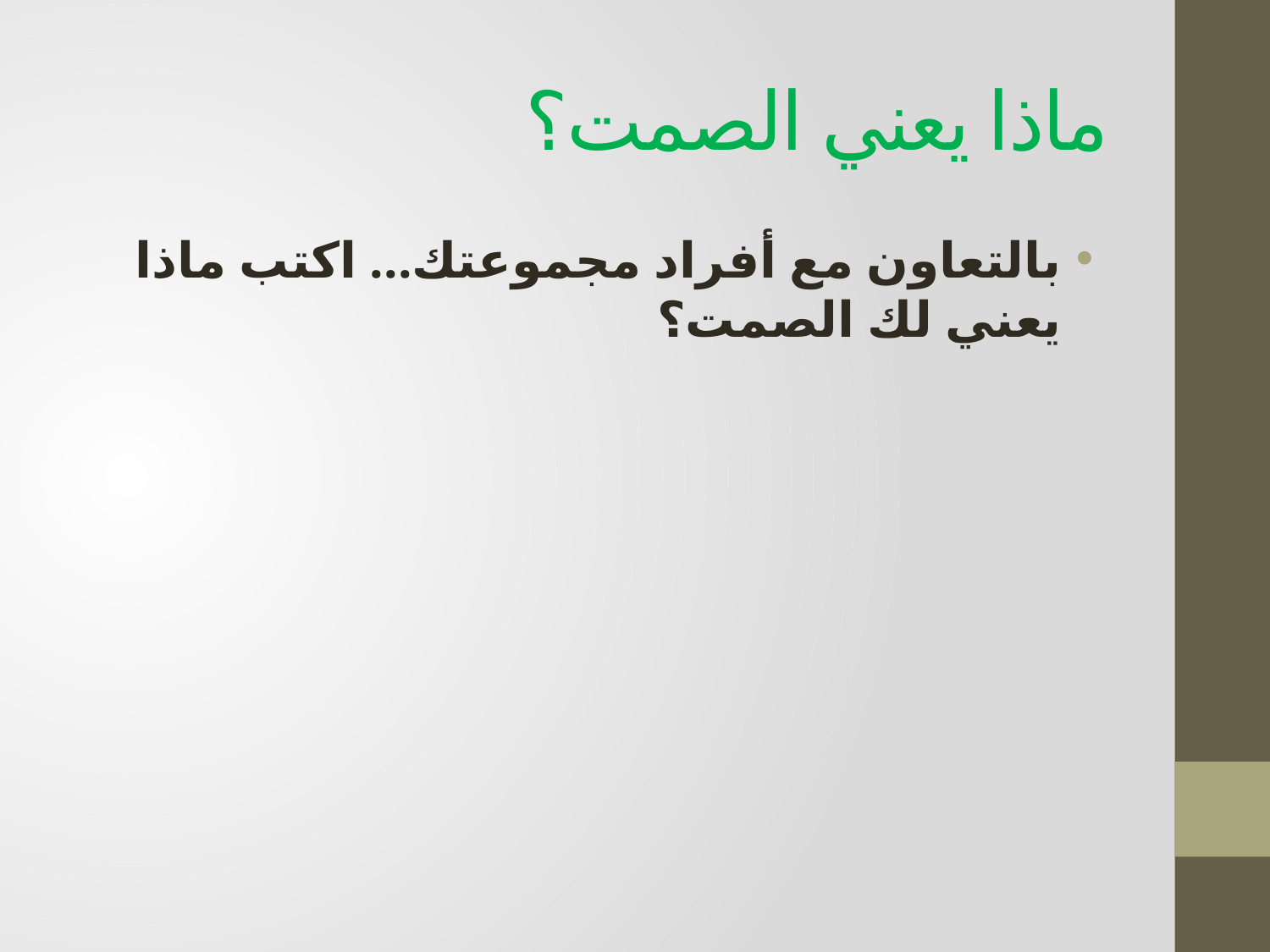

# ماذا يعني الصمت؟
بالتعاون مع أفراد مجموعتك... اكتب ماذا يعني لك الصمت؟